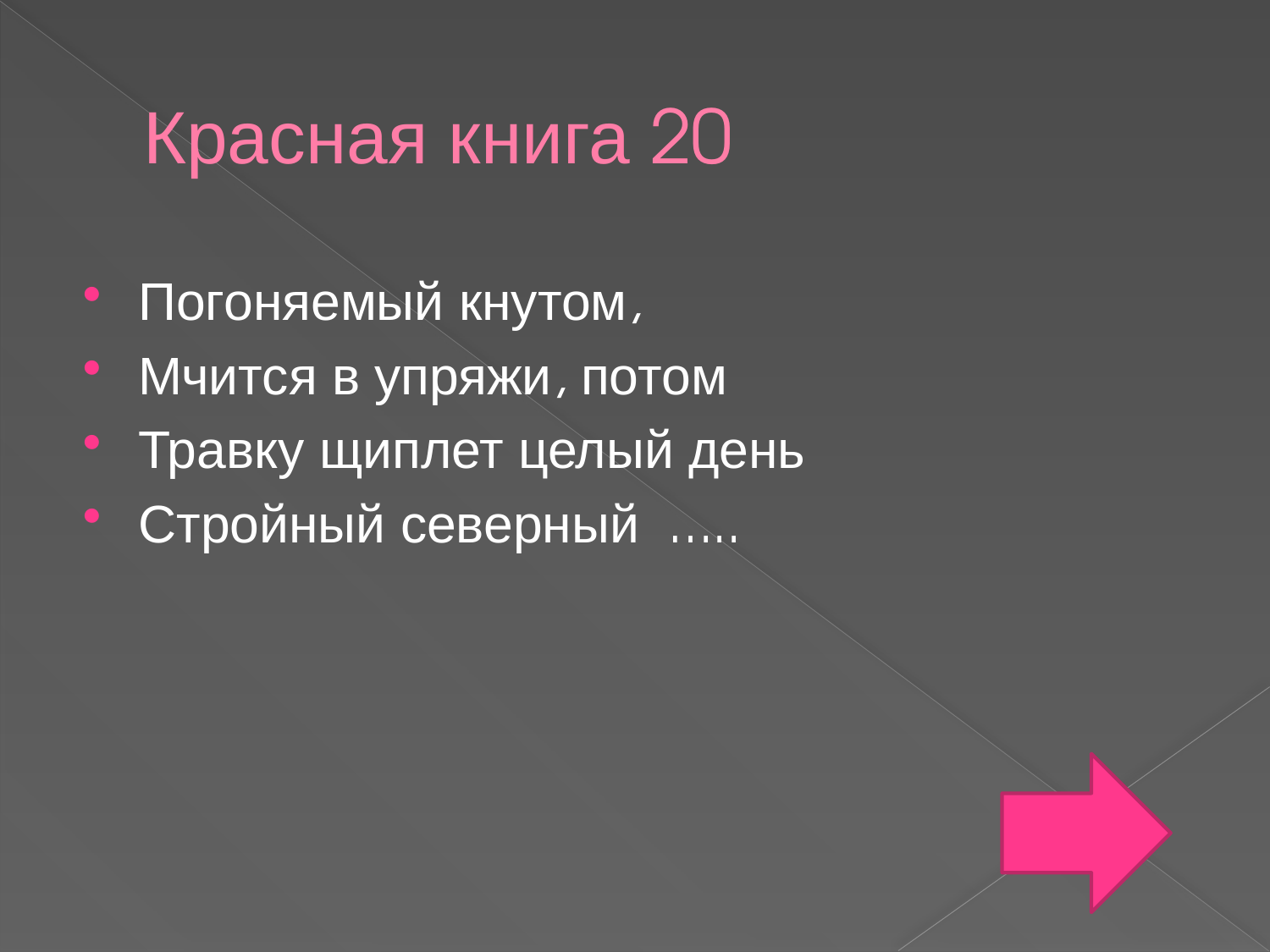

# Красная книга 20
Погоняемый кнутом,
Мчится в упряжи, потом
Травку щиплет целый день
Стройный северный  …..